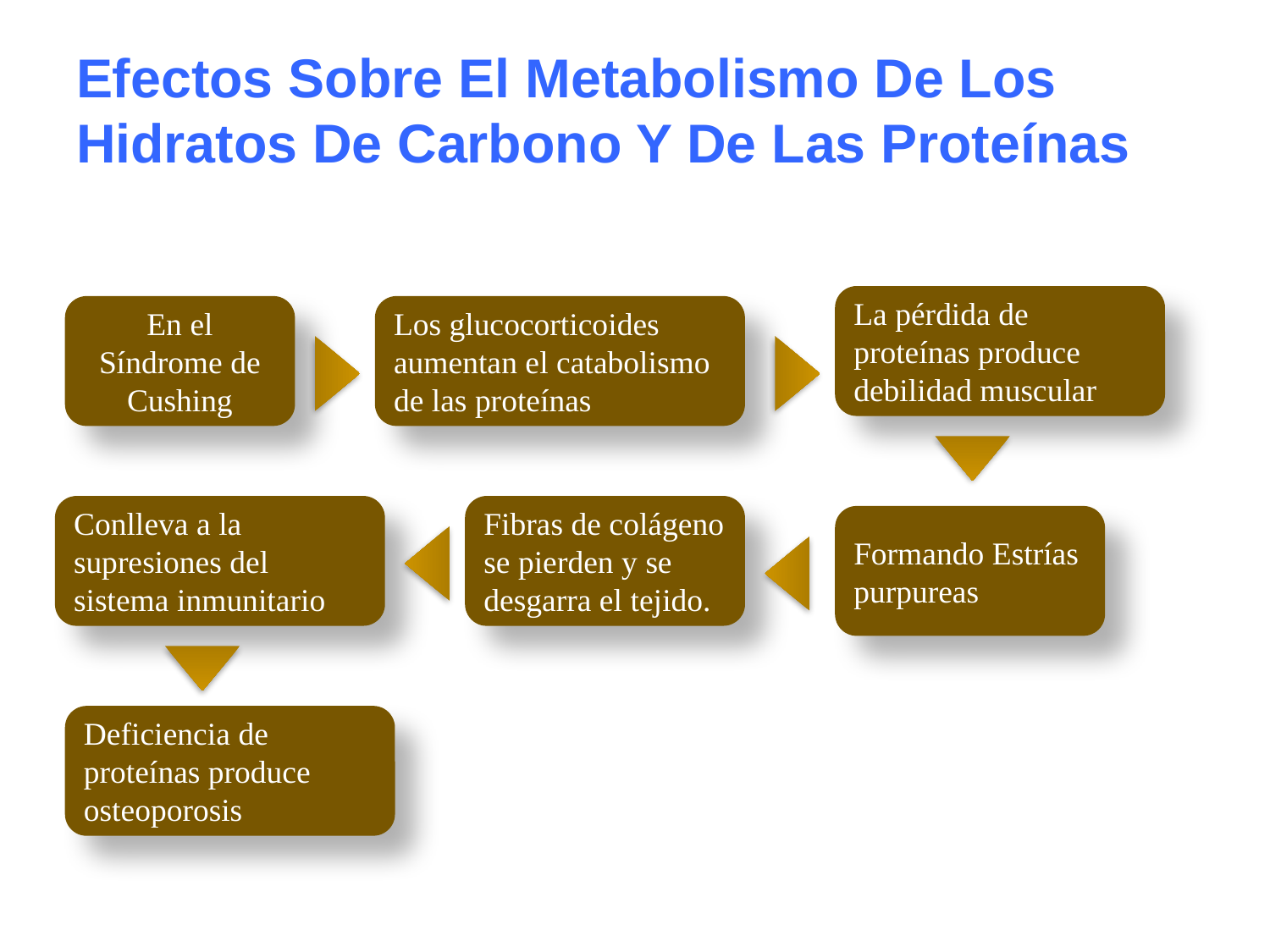

# Efectos Sobre El Metabolismo De Los Hidratos De Carbono Y De Las Proteínas
La pérdida de proteínas produce debilidad muscular
En el Síndrome de Cushing
Los glucocorticoides aumentan el catabolismo de las proteínas

Conlleva a la supresiones del sistema inmunitario
Fibras de colágeno se pierden y se desgarra el tejido.
Formando Estrías purpureas

Deficiencia de proteínas produce osteoporosis